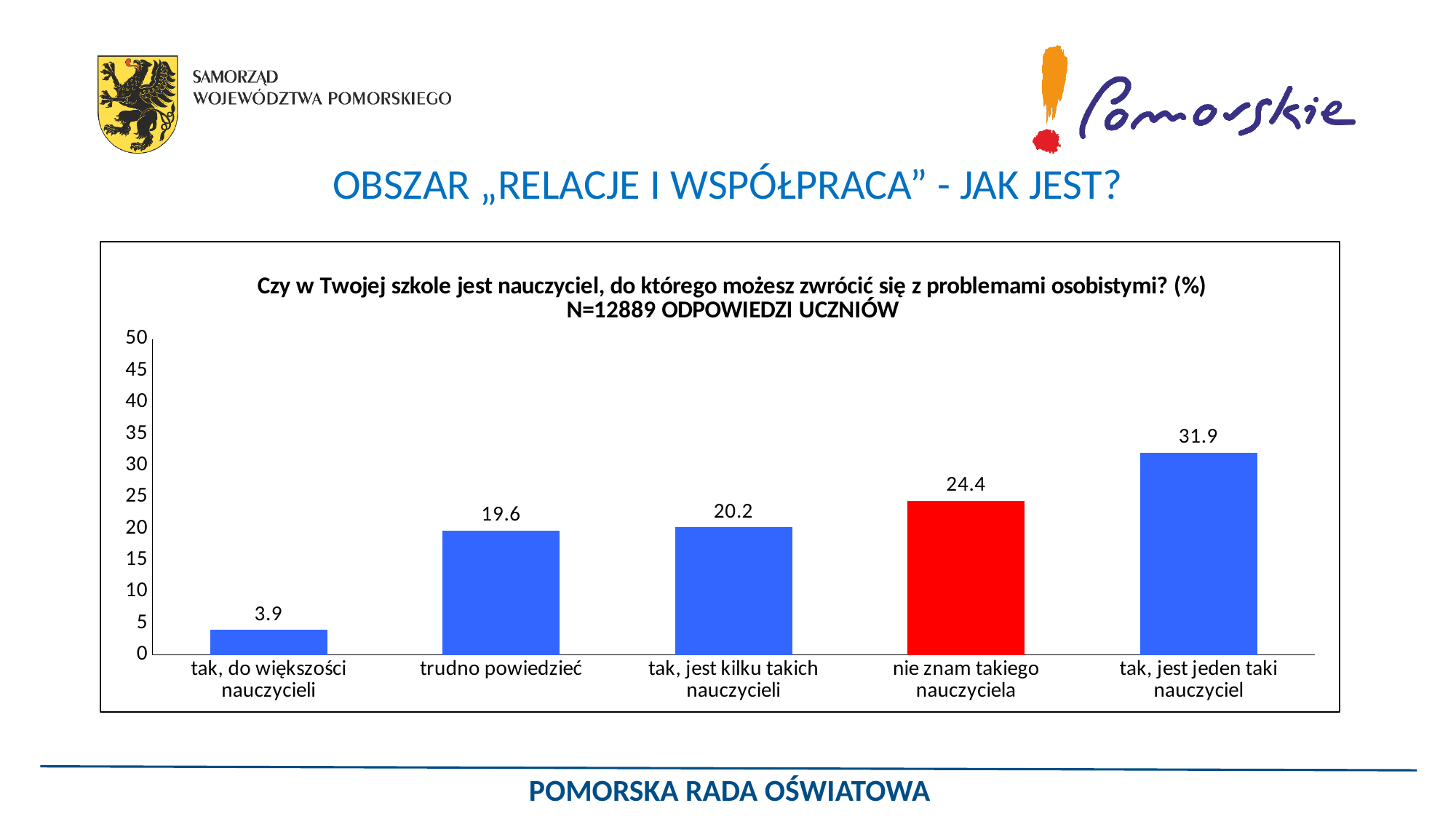

# OBSZAR „RELACJE I WSPÓŁPRACA” - JAK JEST?

### Chart: Czy w Twojej szkole jest nauczyciel, do którego możesz zwrócić się z problemami osobistymi? (%) N=12889 ODPOWIEDZI UCZNIÓW

| Category | Seria 1 |
|---|---|
| tak, do większości nauczycieli | 3.902552564202032 |
| trudno powiedzieć | 19.6136240204826 |
| tak, jest kilku takich nauczycieli | 20.1644813406781 |
| nie znam takiego nauczyciela | 24.38513461090853 |
| tak, jest jeden taki nauczyciel | 31.93420746372876 |